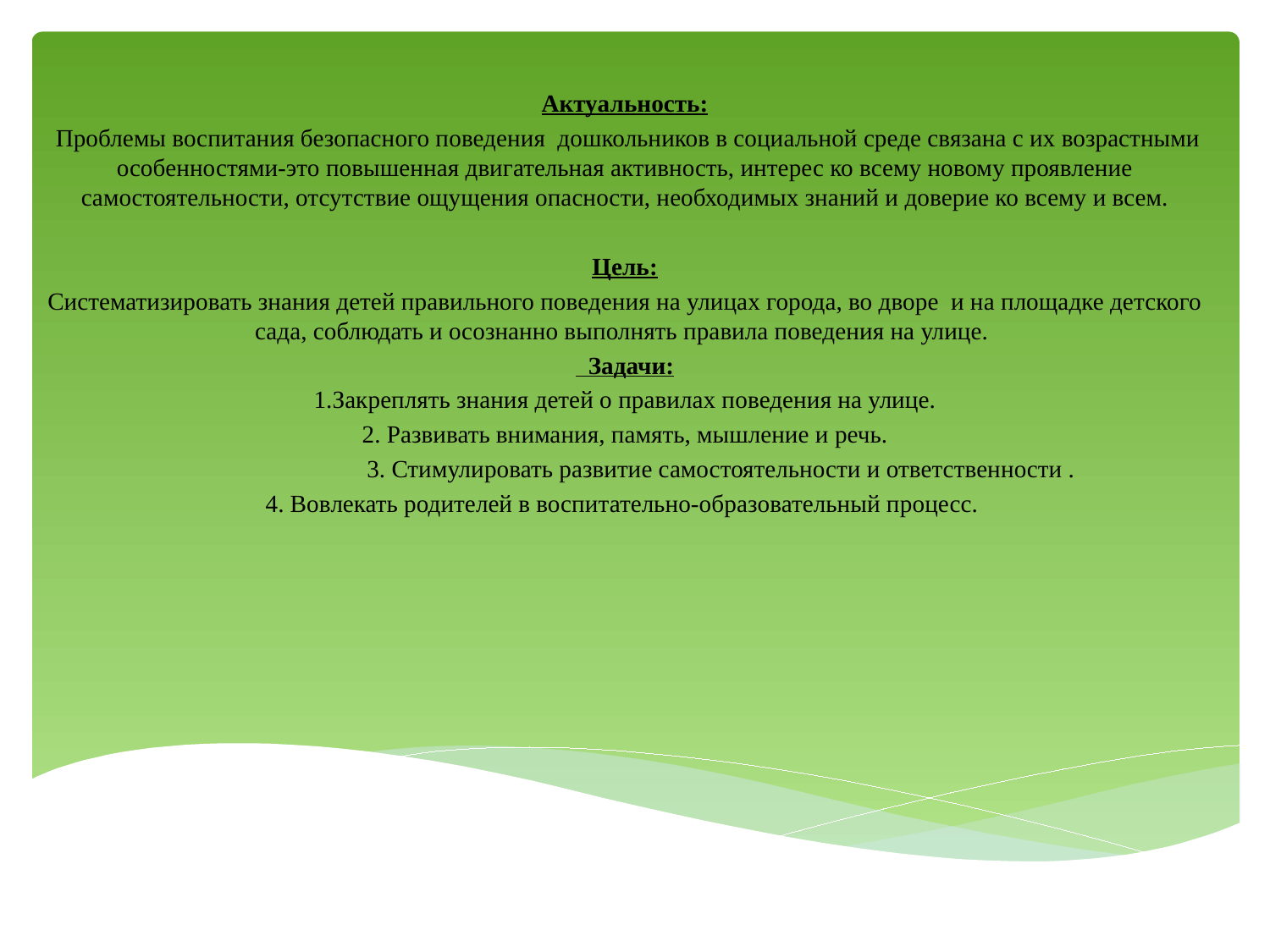

Актуальность:
 Проблемы воспитания безопасного поведения  дошкольников в социальной среде связана с их возрастными особенностями-это повышенная двигательная активность, интерес ко всему новому проявление самостоятельности, отсутствие ощущения опасности, необходимых знаний и доверие ко всему и всем.

Цель:
Систематизировать знания детей правильного поведения на улицах города, во дворе  и на площадке детского сада, соблюдать и осознанно выполнять правила поведения на улице.
  Задачи:
1.Закреплять знания детей о правилах поведения на улице.
2. Развивать внимания, память, мышление и речь.
                                                    3. Стимулировать развитие самостоятельности и ответственности .
4. Вовлекать родителей в воспитательно-образовательный процесс.